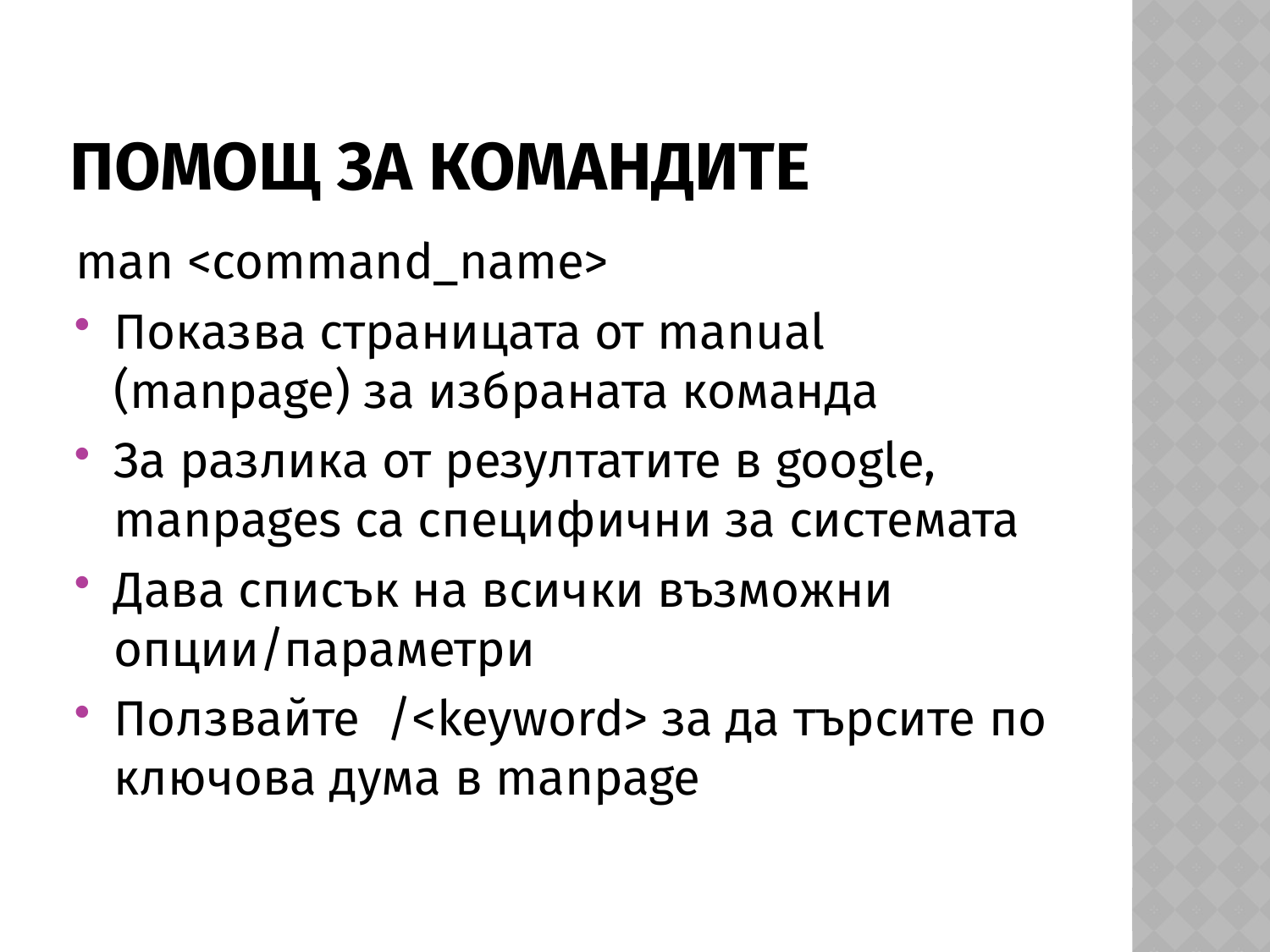

# Помощ за командите
man <command_name>
Показва страницата от manual (manpage) за избраната команда
За разлика от резултатите в google, manpages са специфични за системата
Дава списък на всички възможни опции/параметри
Ползвайте  /<keyword> за да търсите по ключова дума в manpage